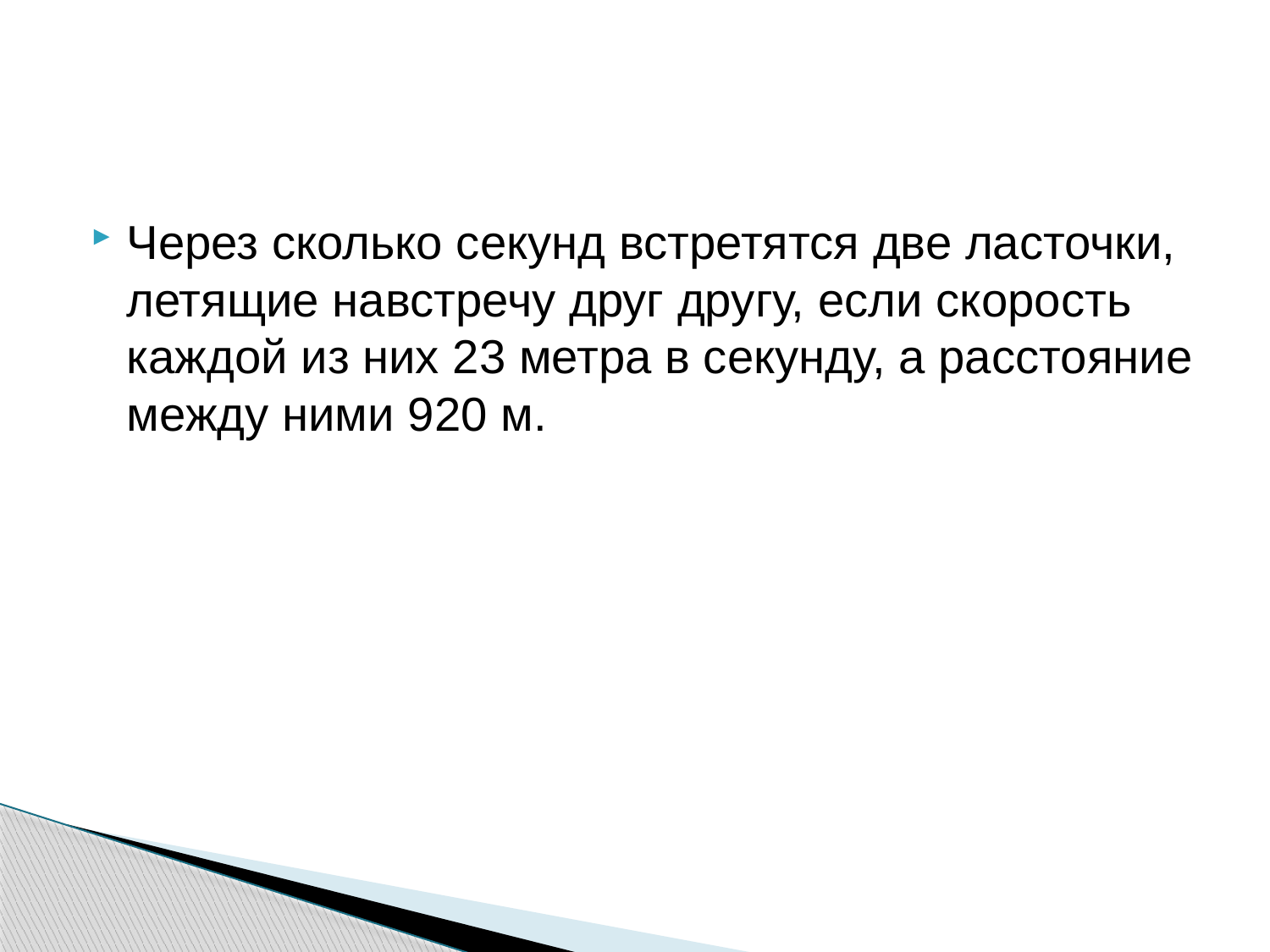

#
Через сколько секунд встретятся две ласточки, летящие навстречу друг другу, если скорость каждой из них 23 метра в секунду, а расстояние между ними 920 м.